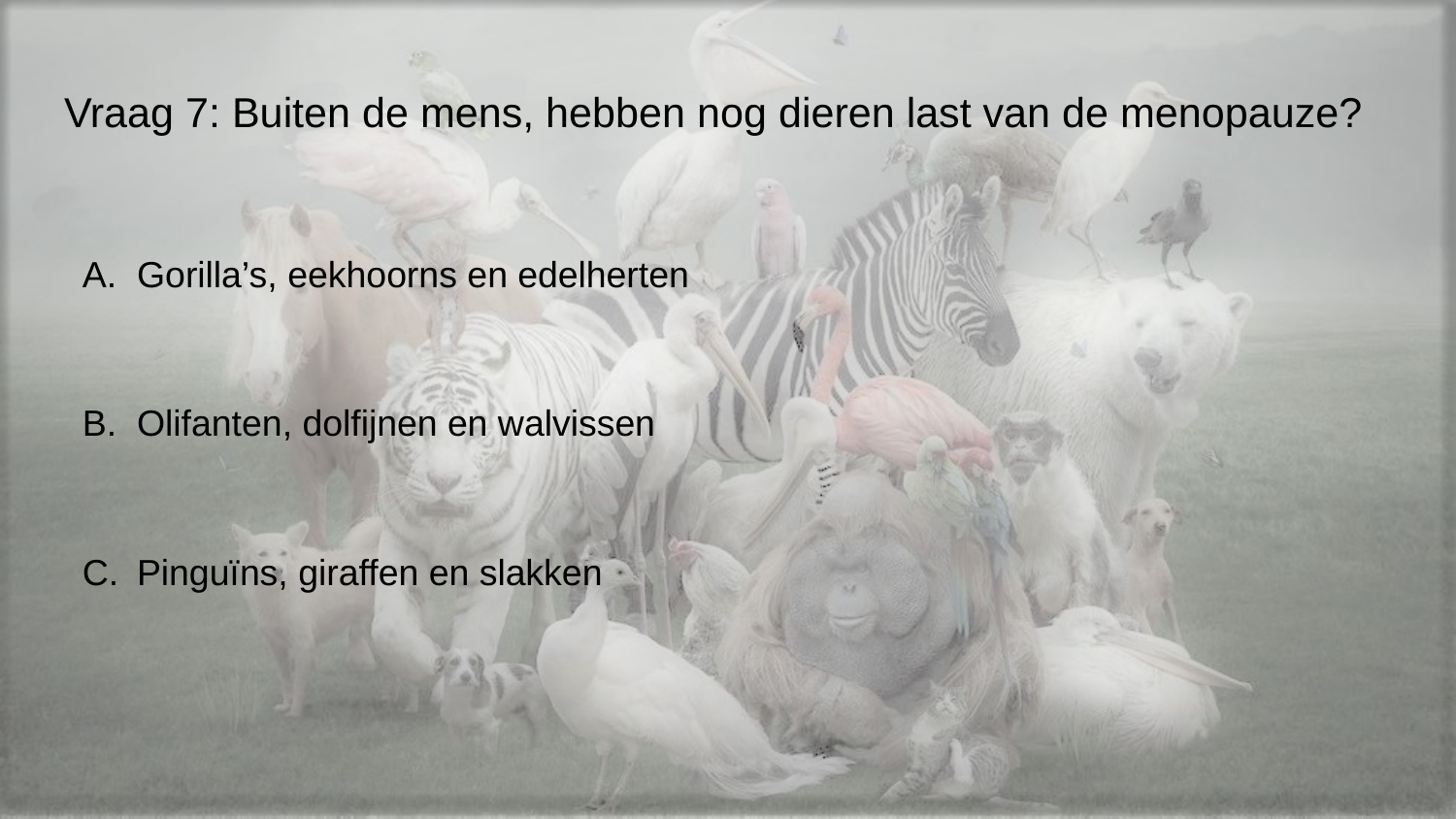

# Vraag 7: Buiten de mens, hebben nog dieren last van de menopauze?
Gorilla’s, eekhoorns en edelherten

Olifanten, dolfijnen en walvissen

Pinguïns, giraffen en slakken